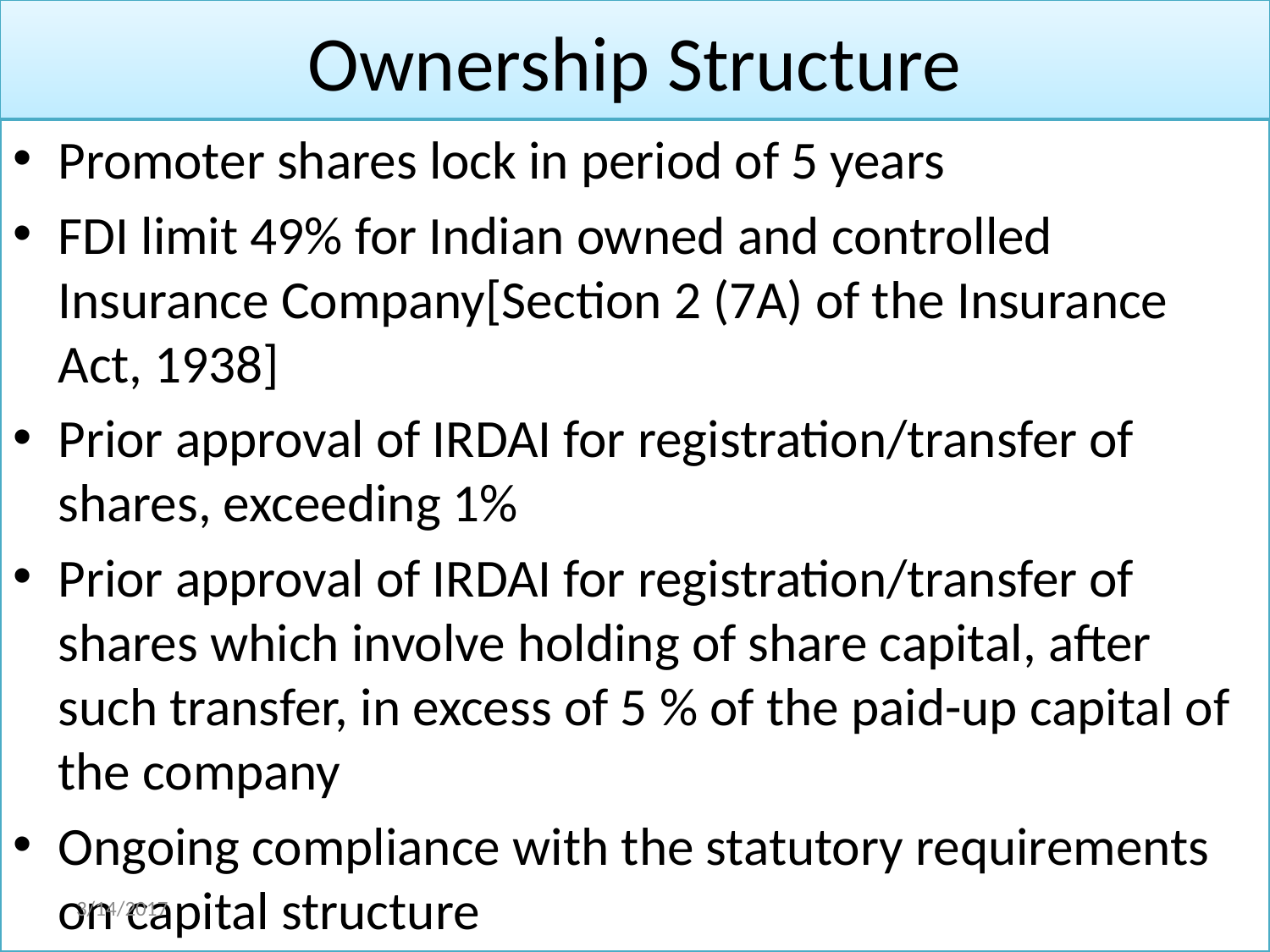

# Ownership Structure
Promoter shares lock in period of 5 years
FDI limit 49% for Indian owned and controlled Insurance Company[Section 2 (7A) of the Insurance Act, 1938]
Prior approval of IRDAI for registration/transfer of shares, exceeding 1%
Prior approval of IRDAI for registration/transfer of shares which involve holding of share capital, after such transfer, in excess of 5 % of the paid-up capital of the company
Ongoing compliance with the statutory requirements on capital structure
3/14/2017
rajkumarradukia@caaa.in
30